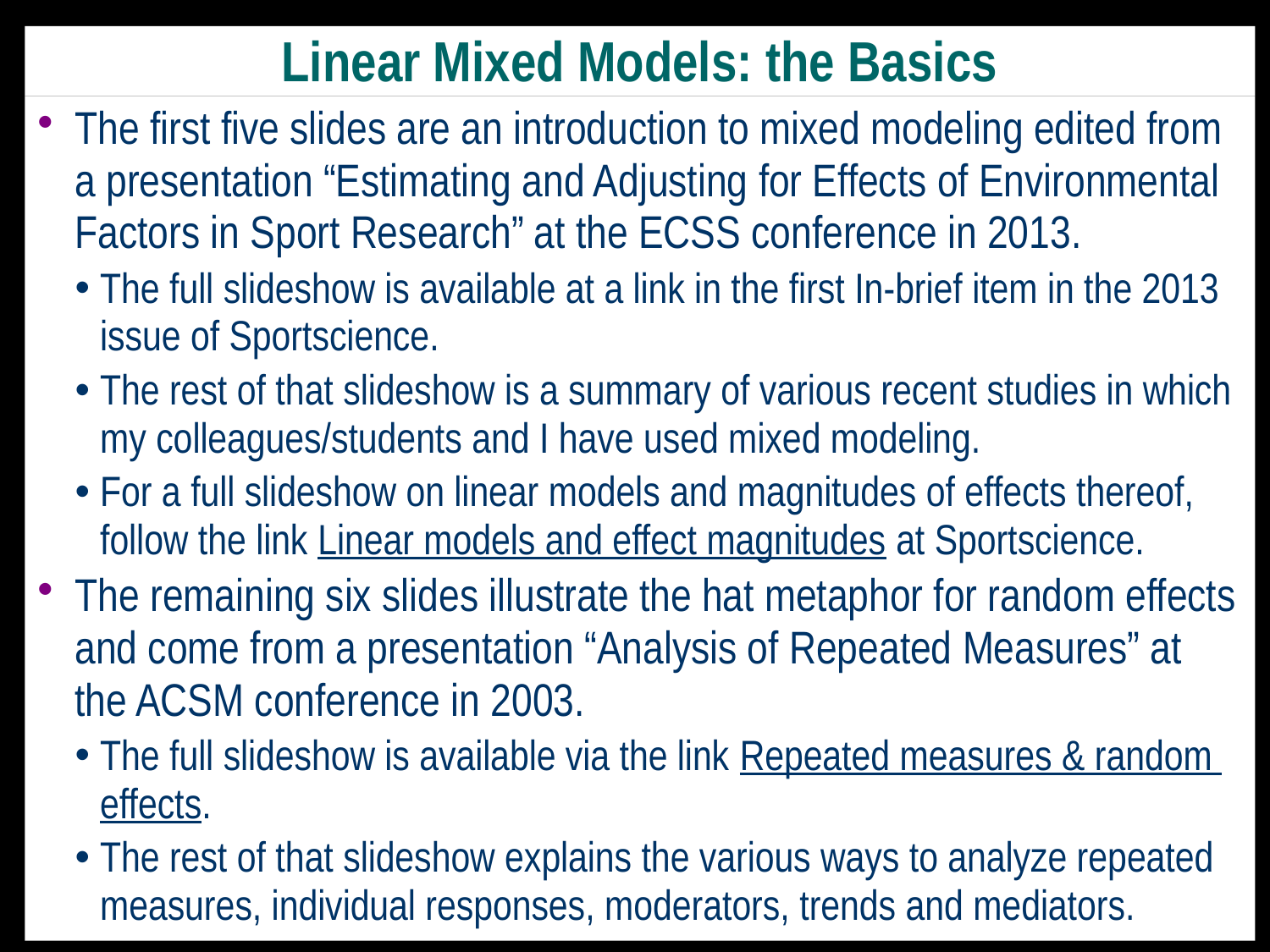

# Linear Mixed Models: the Basics
The first five slides are an introduction to mixed modeling edited from a presentation “Estimating and Adjusting for Effects of Environmental Factors in Sport Research” at the ECSS conference in 2013.
The full slideshow is available at a link in the first In-brief item in the 2013 issue of Sportscience.
The rest of that slideshow is a summary of various recent studies in which my colleagues/students and I have used mixed modeling.
For a full slideshow on linear models and magnitudes of effects thereof, follow the link Linear models and effect magnitudes at Sportscience.
The remaining six slides illustrate the hat metaphor for random effects and come from a presentation “Analysis of Repeated Measures” at the ACSM conference in 2003.
The full slideshow is available via the link Repeated measures & random effects.
The rest of that slideshow explains the various ways to analyze repeated measures, individual responses, moderators, trends and mediators.